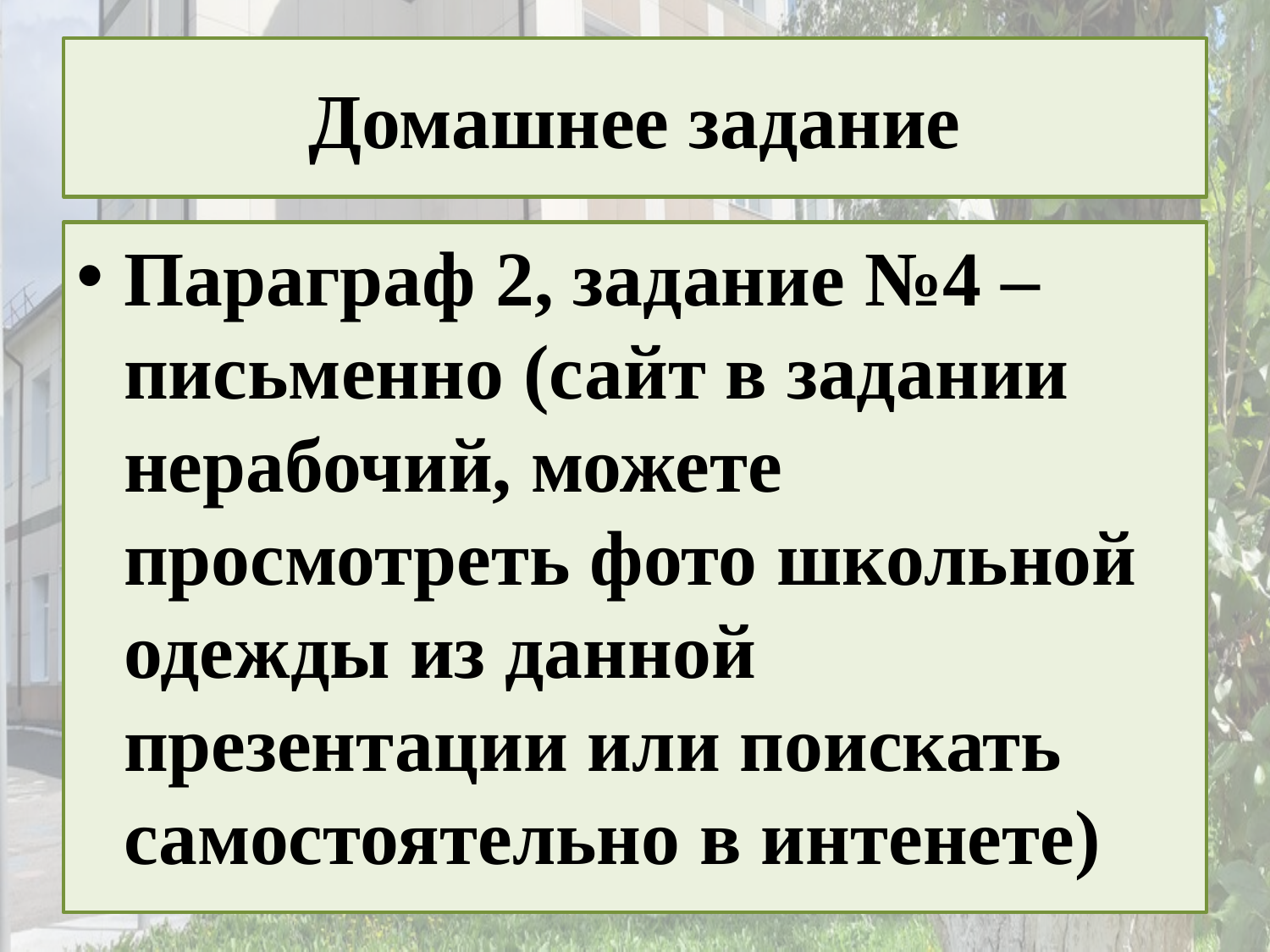

# Домашнее задание
Параграф 2, задание №4 – письменно (сайт в задании нерабочий, можете просмотреть фото школьной одежды из данной презентации или поискать самостоятельно в интенете)